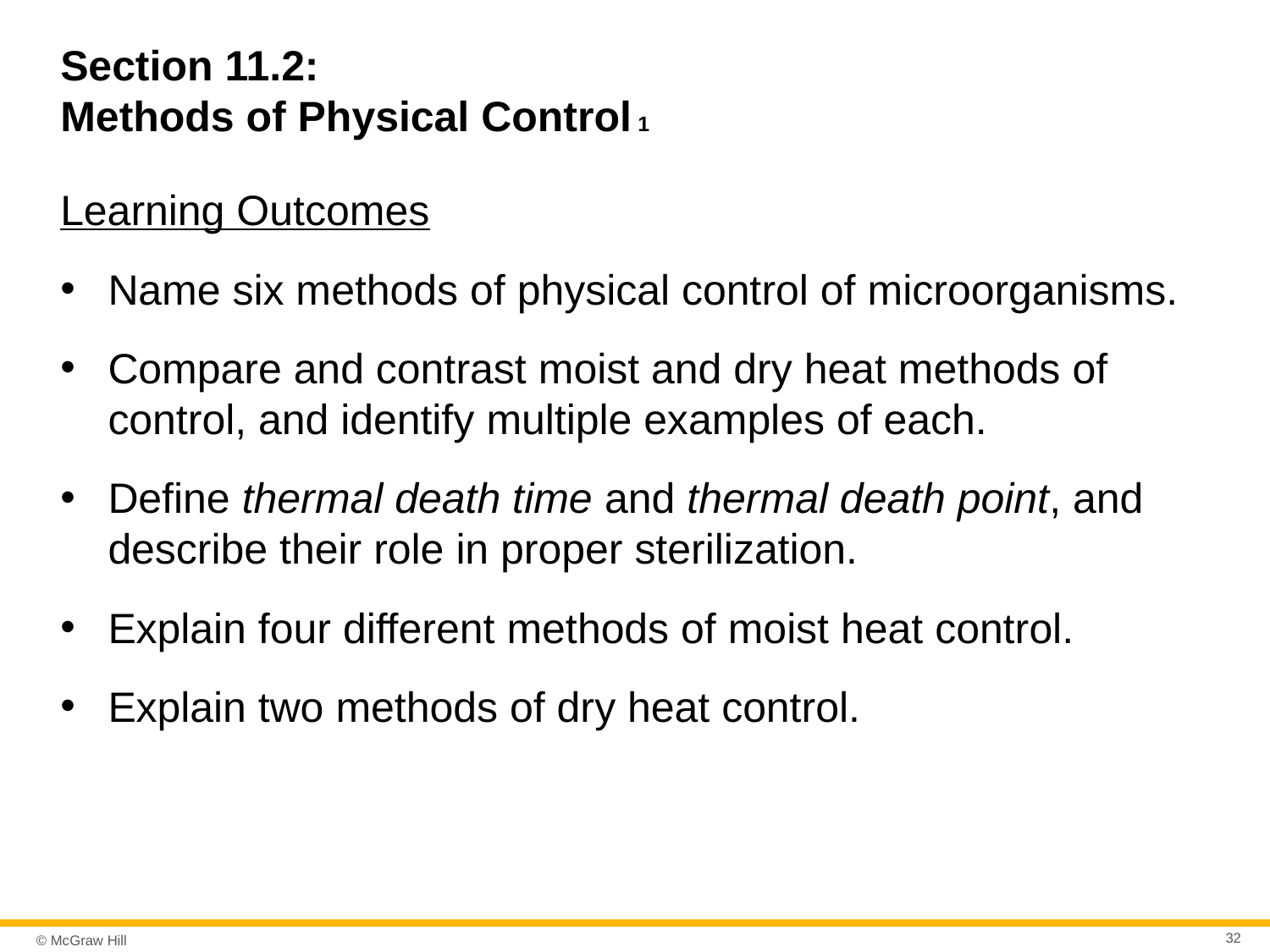

# Section 11.2: Methods of Physical Control 1
Learning Outcomes
Name six methods of physical control of microorganisms.
Compare and contrast moist and dry heat methods of control, and identify multiple examples of each.
Define thermal death time and thermal death point, and describe their role in proper sterilization.
Explain four different methods of moist heat control.
Explain two methods of dry heat control.